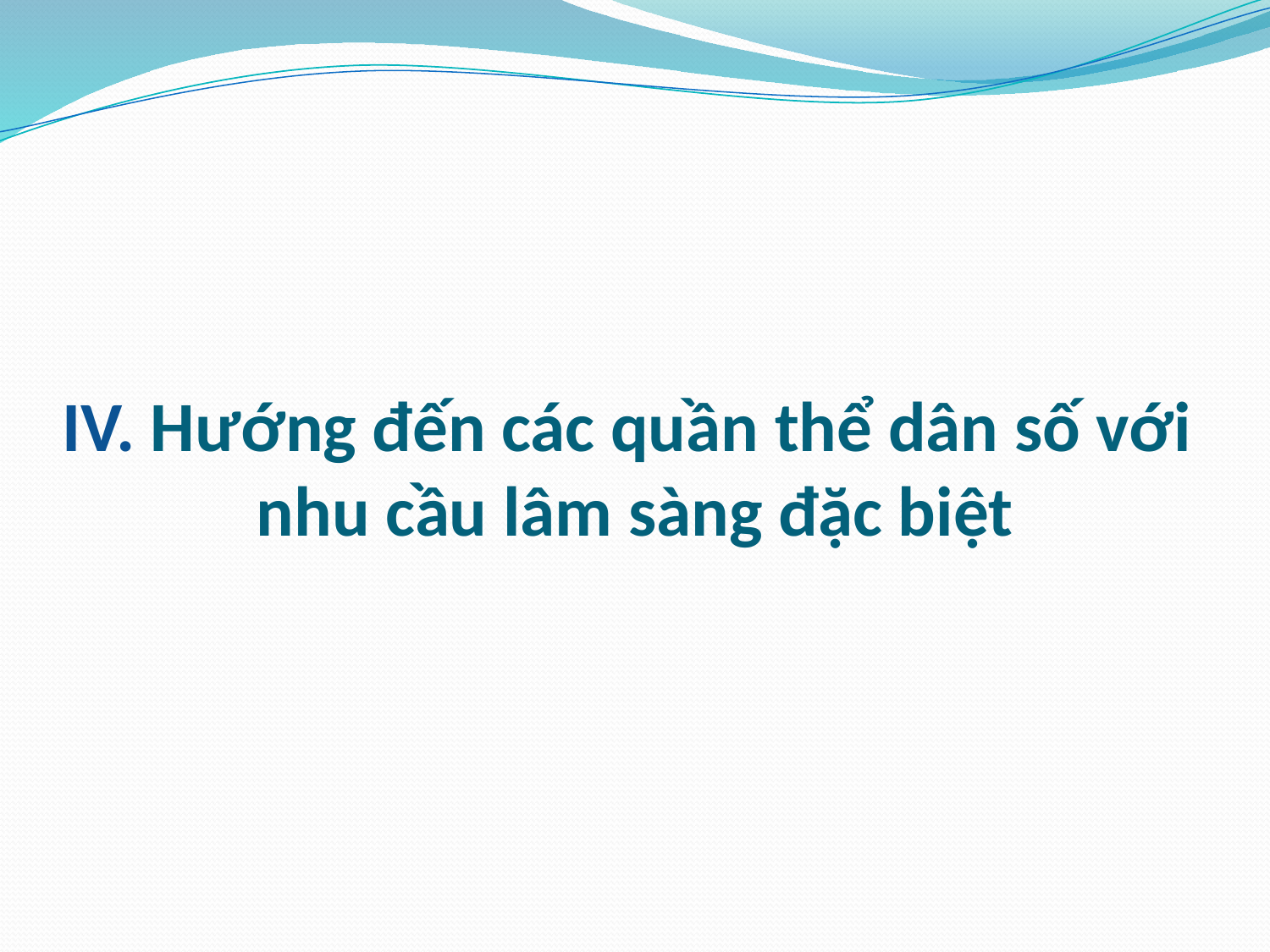

# IV. Hướng đến các quần thể dân số với nhu cầu lâm sàng đặc biệt